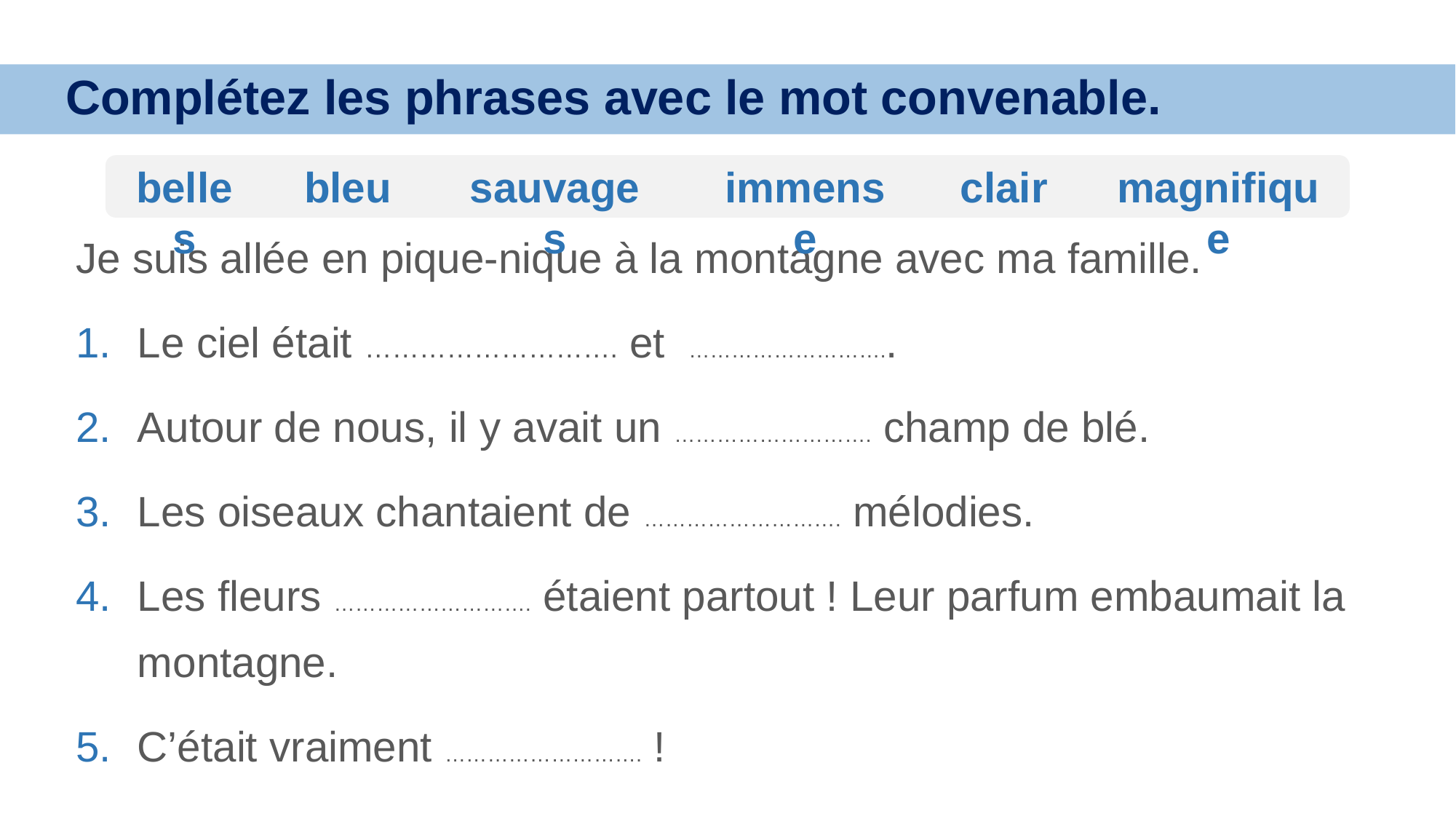

Complétez les phrases avec le mot convenable.

belles
bleu
sauvages
immense
clair
magnifique
Je suis allée en pique-nique à la montagne avec ma famille.
Le ciel était ………………………. et  ………………………..
Autour de nous, il y avait un ………………………. champ de blé.
Les oiseaux chantaient de ………………………. mélodies.
Les fleurs ………………………. étaient partout ! Leur parfum embaumait la montagne.
C’était vraiment ………………………. !